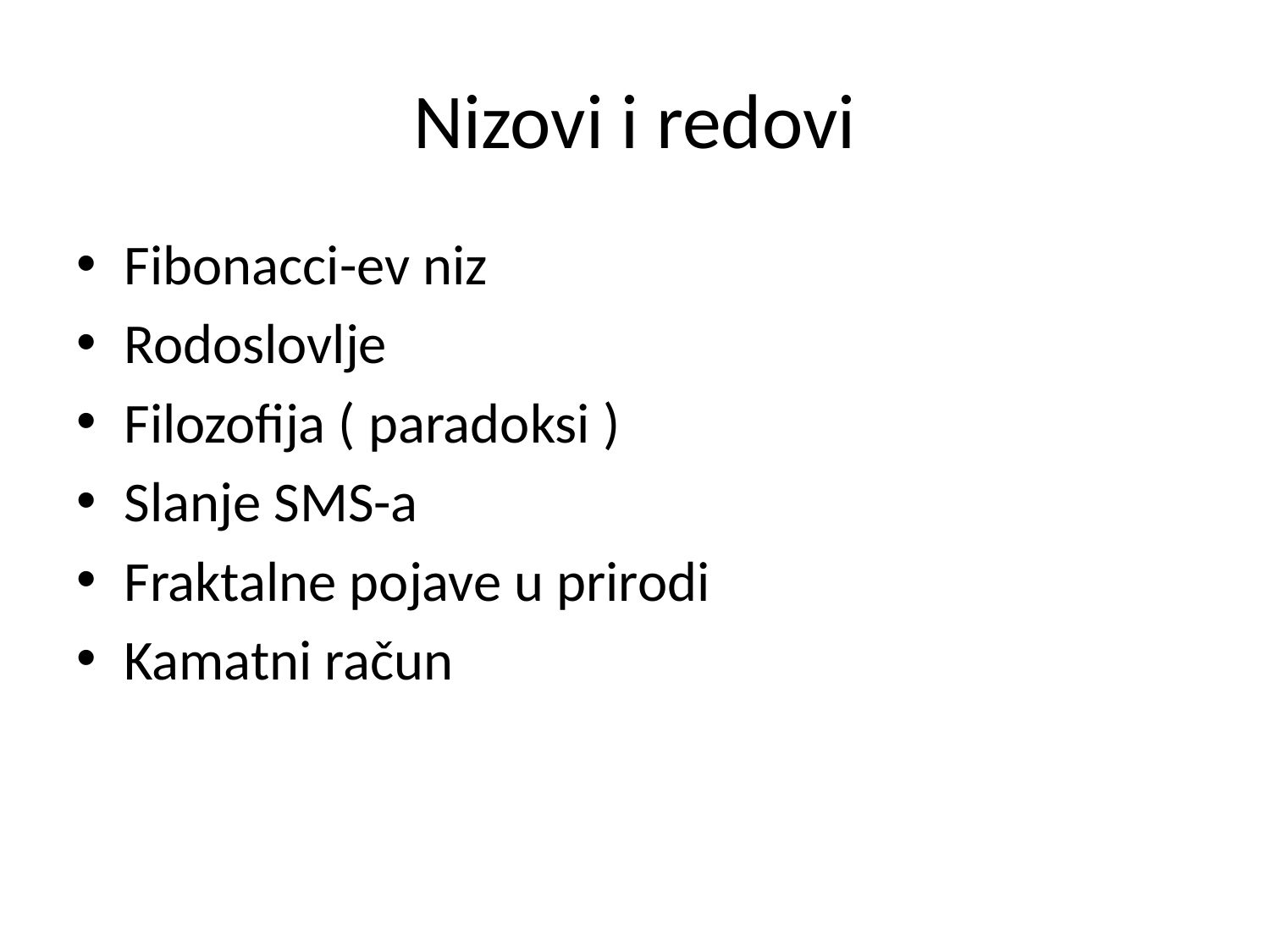

# Nizovi i redovi
Fibonacci-ev niz
Rodoslovlje
Filozofija ( paradoksi )
Slanje SMS-a
Fraktalne pojave u prirodi
Kamatni račun